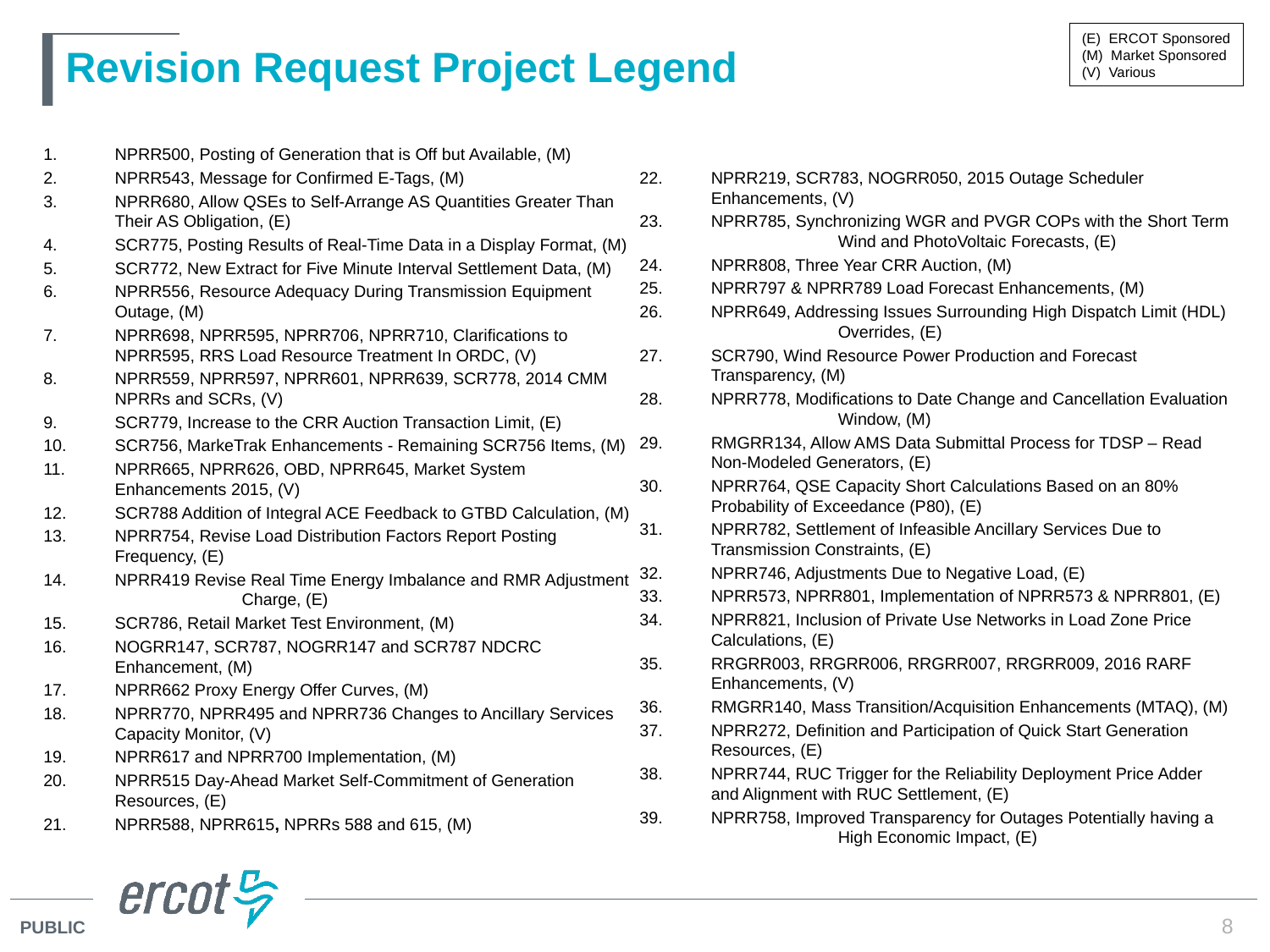

(E)  ERCOT Sponsored
(M)  Market Sponsored
(V)  Various
# Revision Request Project Legend
NPRR500, Posting of Generation that is Off but Available, (M)
NPRR543, Message for Confirmed E-Tags, (M)
NPRR680, Allow QSEs to Self-Arrange AS Quantities Greater Than 	Their AS Obligation, (E)
SCR775, Posting Results of Real-Time Data in a Display Format, (M)
SCR772, New Extract for Five Minute Interval Settlement Data, (M)
NPRR556, Resource Adequacy During Transmission Equipment 	Outage, (M)
NPRR698, NPRR595, NPRR706, NPRR710, Clarifications to 	NPRR595, RRS Load Resource Treatment In ORDC, (V)
NPRR559, NPRR597, NPRR601, NPRR639, SCR778, 2014 CMM 	NPRRs and SCRs, (V)
SCR779, Increase to the CRR Auction Transaction Limit, (E)
SCR756, MarkeTrak Enhancements - Remaining SCR756 Items, (M)
NPRR665, NPRR626, OBD, NPRR645, Market System 	Enhancements 2015, (V)
SCR788 Addition of Integral ACE Feedback to GTBD Calculation, (M)
NPRR754, Revise Load Distribution Factors Report Posting 	Frequency, (E)
NPRR419 Revise Real Time Energy Imbalance and RMR Adjustment 	Charge, (E)
SCR786, Retail Market Test Environment, (M)
NOGRR147, SCR787, NOGRR147 and SCR787 NDCRC 	Enhancement, (M)
NPRR662 Proxy Energy Offer Curves, (M)
NPRR770, NPRR495 and NPRR736 Changes to Ancillary Services 	Capacity Monitor, (V)
NPRR617 and NPRR700 Implementation, (M)
NPRR515 Day-Ahead Market Self-Commitment of Generation 	Resources, (E)
NPRR588, NPRR615, NPRRs 588 and 615, (M)

NPRR219, SCR783, NOGRR050, 2015 Outage Scheduler 	Enhancements, (V)
NPRR785, Synchronizing WGR and PVGR COPs with the Short Term 	Wind and PhotoVoltaic Forecasts, (E)
NPRR808, Three Year CRR Auction, (M)
NPRR797 & NPRR789 Load Forecast Enhancements, (M)
NPRR649, Addressing Issues Surrounding High Dispatch Limit (HDL) 	Overrides, (E)
SCR790, Wind Resource Power Production and Forecast 	Transparency, (M)
NPRR778, Modifications to Date Change and Cancellation Evaluation 	Window, (M)
RMGRR134, Allow AMS Data Submittal Process for TDSP – Read 	Non-Modeled Generators, (E)
NPRR764, QSE Capacity Short Calculations Based on an 80% 	Probability of Exceedance (P80), (E)
NPRR782, Settlement of Infeasible Ancillary Services Due to 	Transmission Constraints, (E)
NPRR746, Adjustments Due to Negative Load, (E)
NPRR573, NPRR801, Implementation of NPRR573 & NPRR801, (E)
NPRR821, Inclusion of Private Use Networks in Load Zone Price 	Calculations, (E)
RRGRR003, RRGRR006, RRGRR007, RRGRR009, 2016 RARF 	Enhancements, (V)
RMGRR140, Mass Transition/Acquisition Enhancements (MTAQ), (M)
NPRR272, Definition and Participation of Quick Start Generation 	Resources, (E)
NPRR744, RUC Trigger for the Reliability Deployment Price Adder 	and Alignment with RUC Settlement, (E)
NPRR758, Improved Transparency for Outages Potentially having a 	High Economic Impact, (E)

8